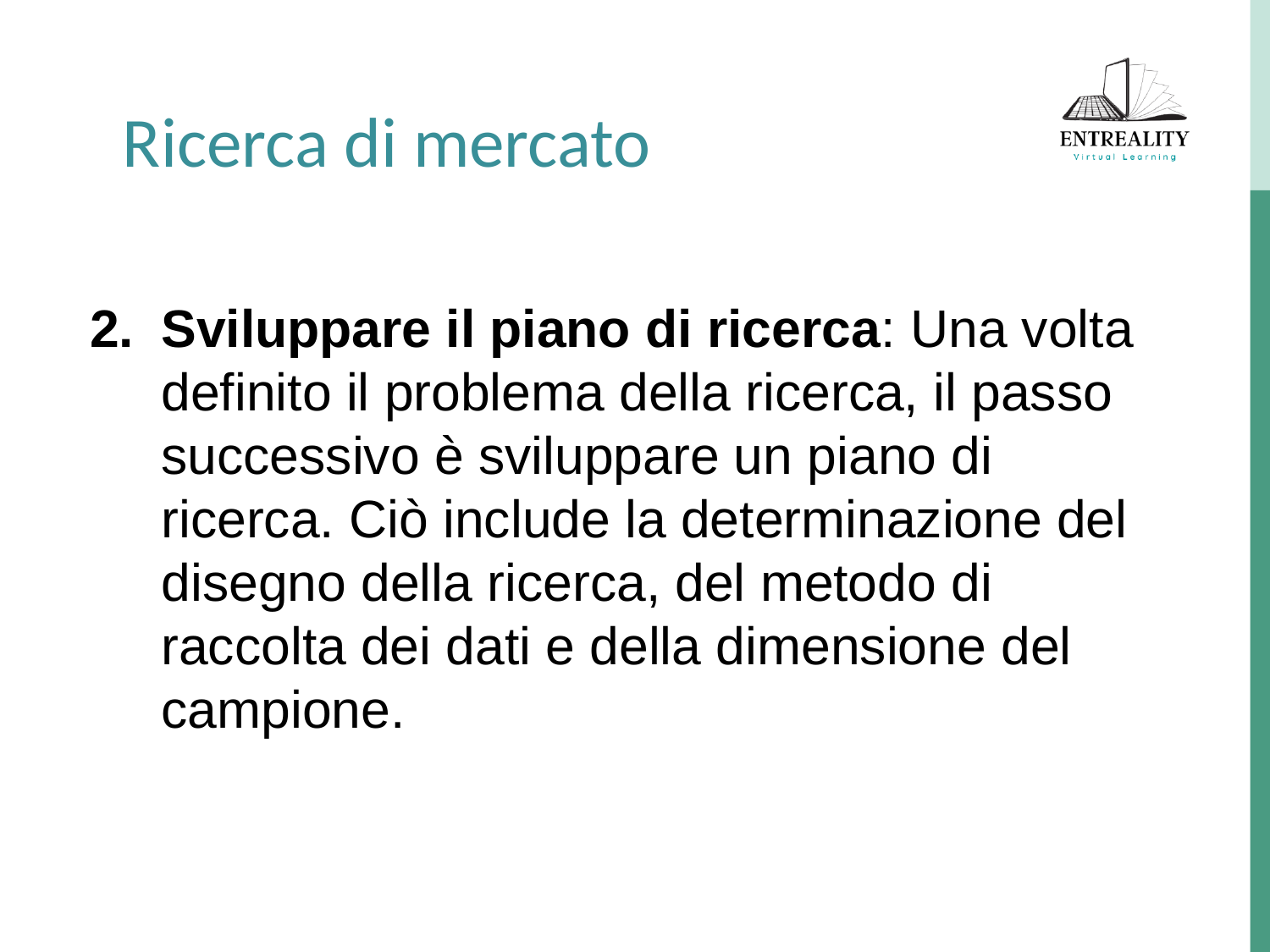

Ricerca di mercato
Sviluppare il piano di ricerca: Una volta definito il problema della ricerca, il passo successivo è sviluppare un piano di ricerca. Ciò include la determinazione del disegno della ricerca, del metodo di raccolta dei dati e della dimensione del campione.